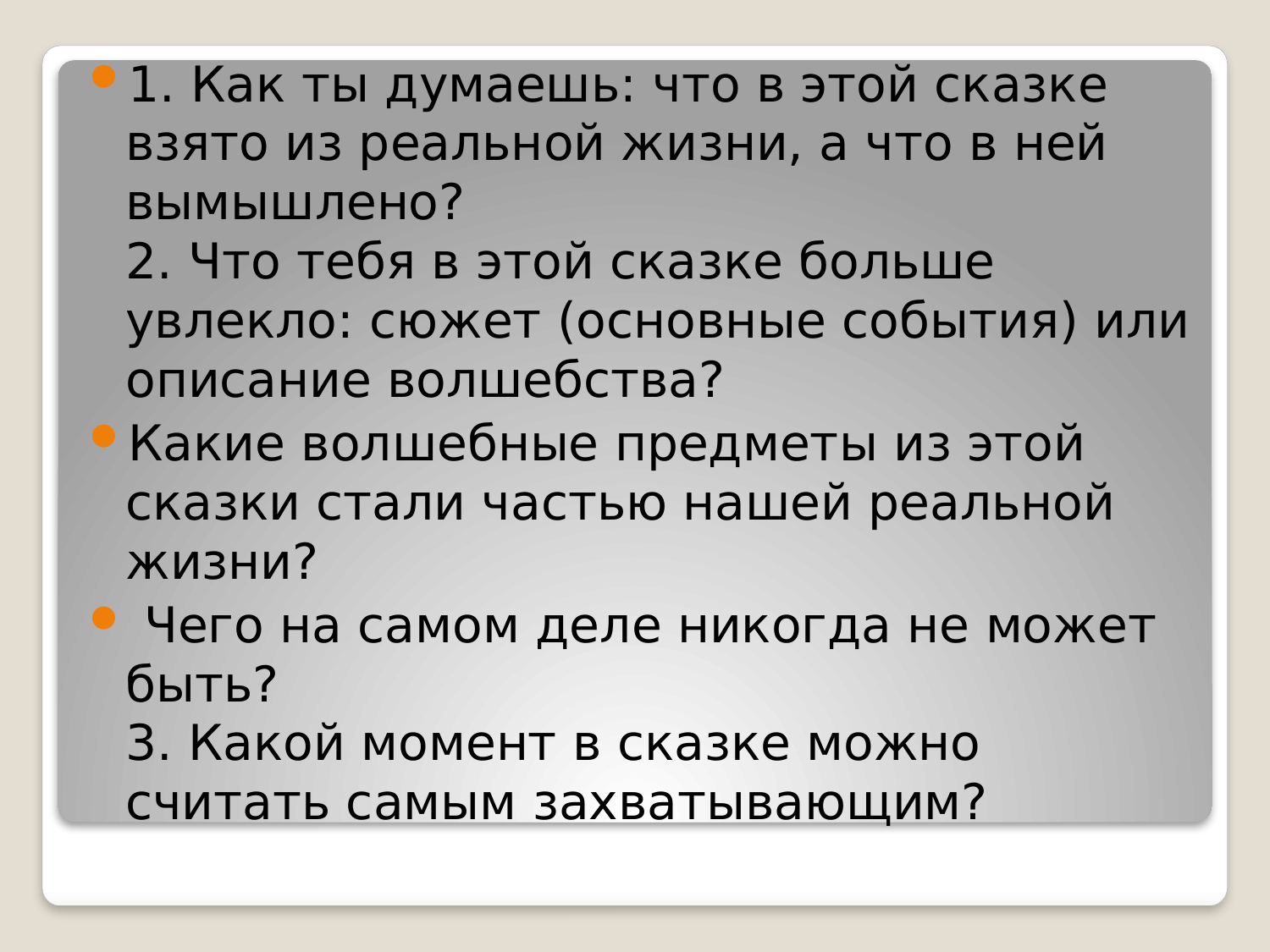

1. Как ты думаешь: что в этой сказке взято из реальной жизни, а что в ней вымышлено?
2. Что тебя в этой сказке больше увлекло: сюжет (основные события) или описание волшебства?
Какие волшебные предметы из этой сказки стали частью нашей реальной жизни?
 Чего на самом деле никогда не может быть?
3. Какой момент в сказке можно считать самым захватывающим?